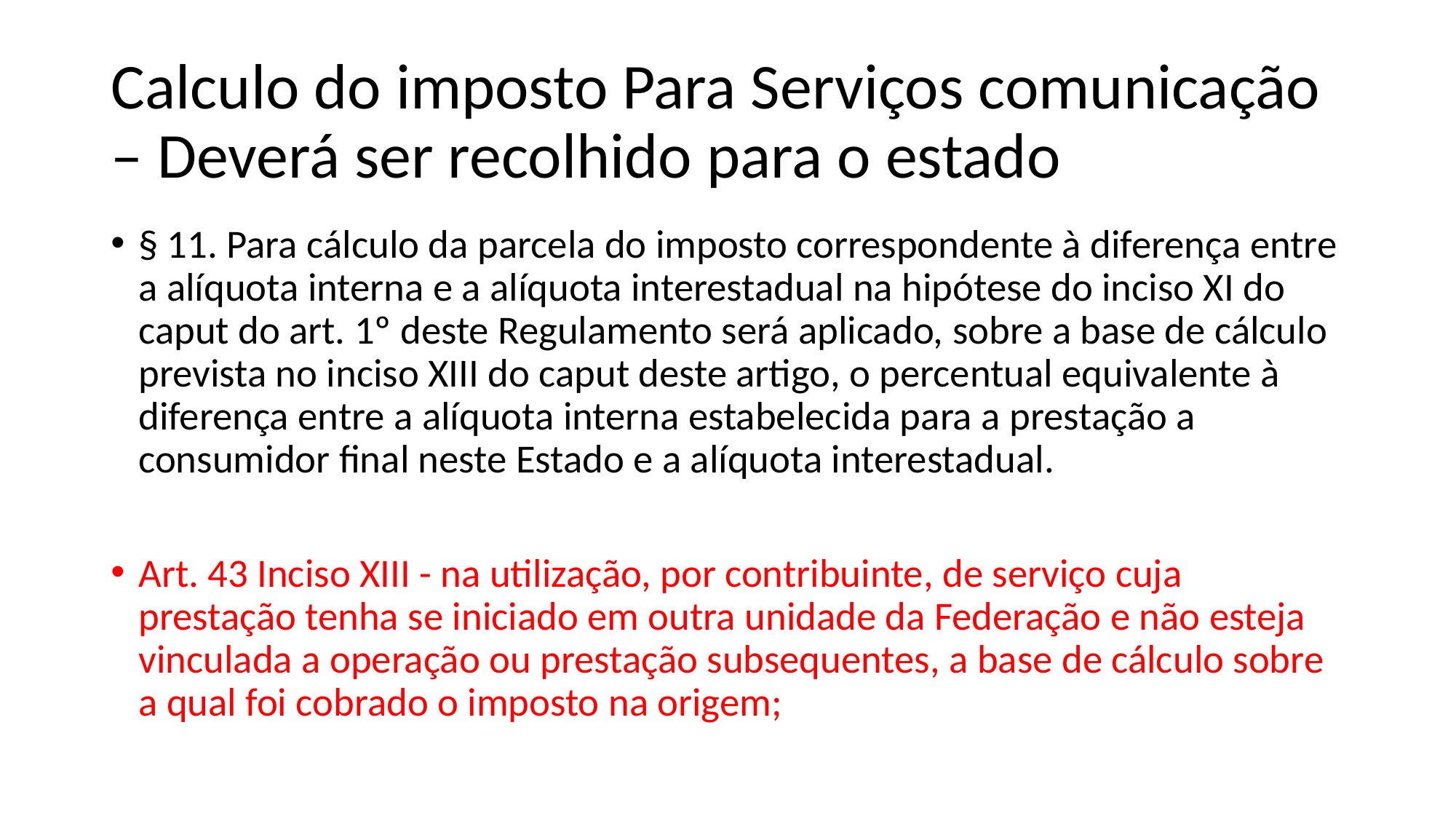

# Calculo do imposto Para Serviços comunicação – Deverá ser recolhido para o estado
§ 11. Para cálculo da parcela do imposto correspondente à diferença entre a alíquota interna e a alíquota interestadual na hipótese do inciso XI do caput do art. 1º deste Regulamento será aplicado, sobre a base de cálculo prevista no inciso XIII do caput deste artigo, o percentual equivalente à diferença entre a alíquota interna estabelecida para a prestação a consumidor final neste Estado e a alíquota interestadual.

Art. 43 Inciso XIII - na utilização, por contribuinte, de serviço cuja prestação tenha se iniciado em outra unidade da Federação e não esteja vinculada a operação ou prestação subsequentes, a base de cálculo sobre a qual foi cobrado o imposto na origem;